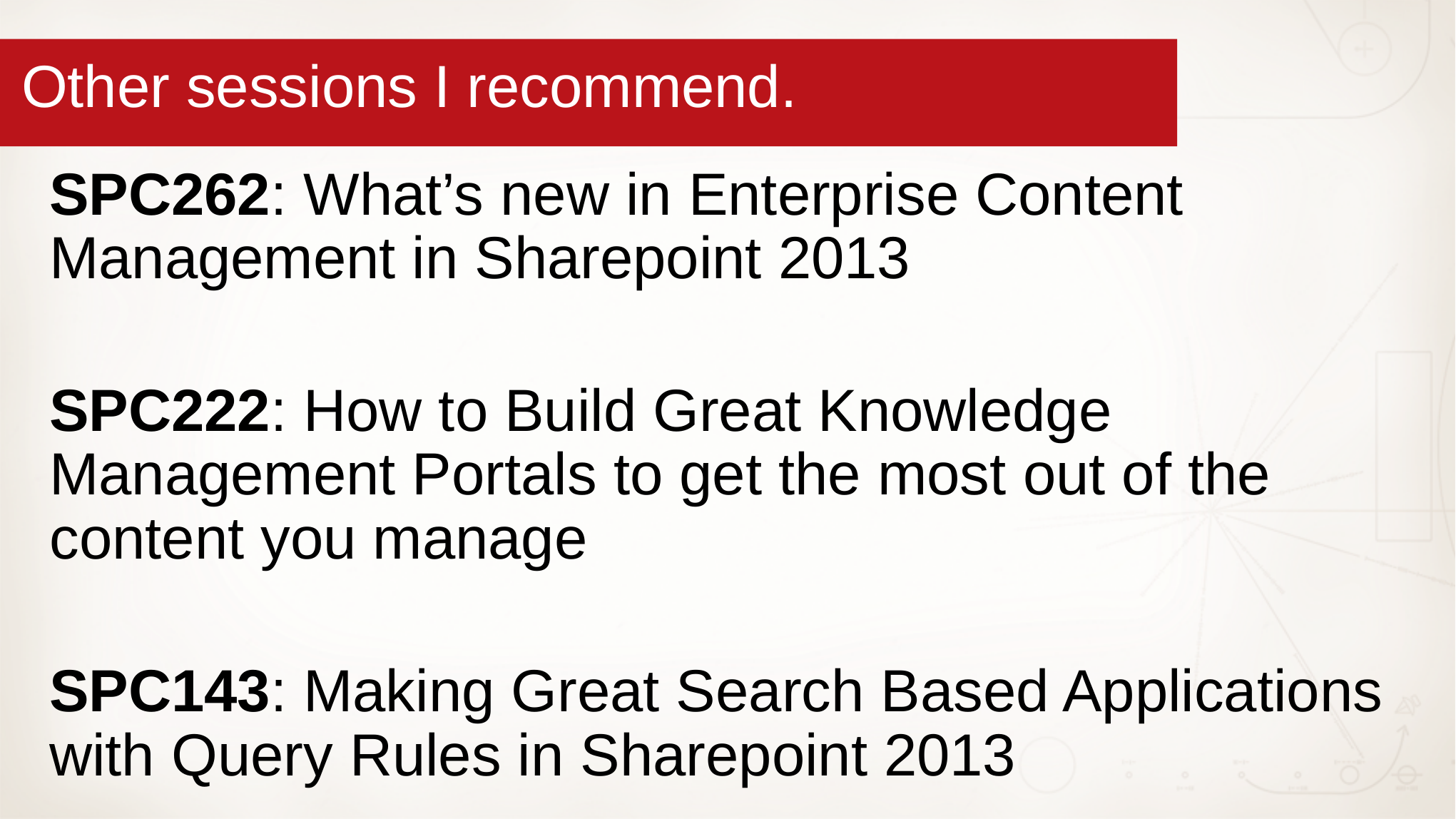

#
Other sessions I recommend.
SPC262: What’s new in Enterprise Content Management in Sharepoint 2013

SPC222: How to Build Great Knowledge Management Portals to get the most out of the content you manage

SPC143: Making Great Search Based Applications with Query Rules in Sharepoint 2013